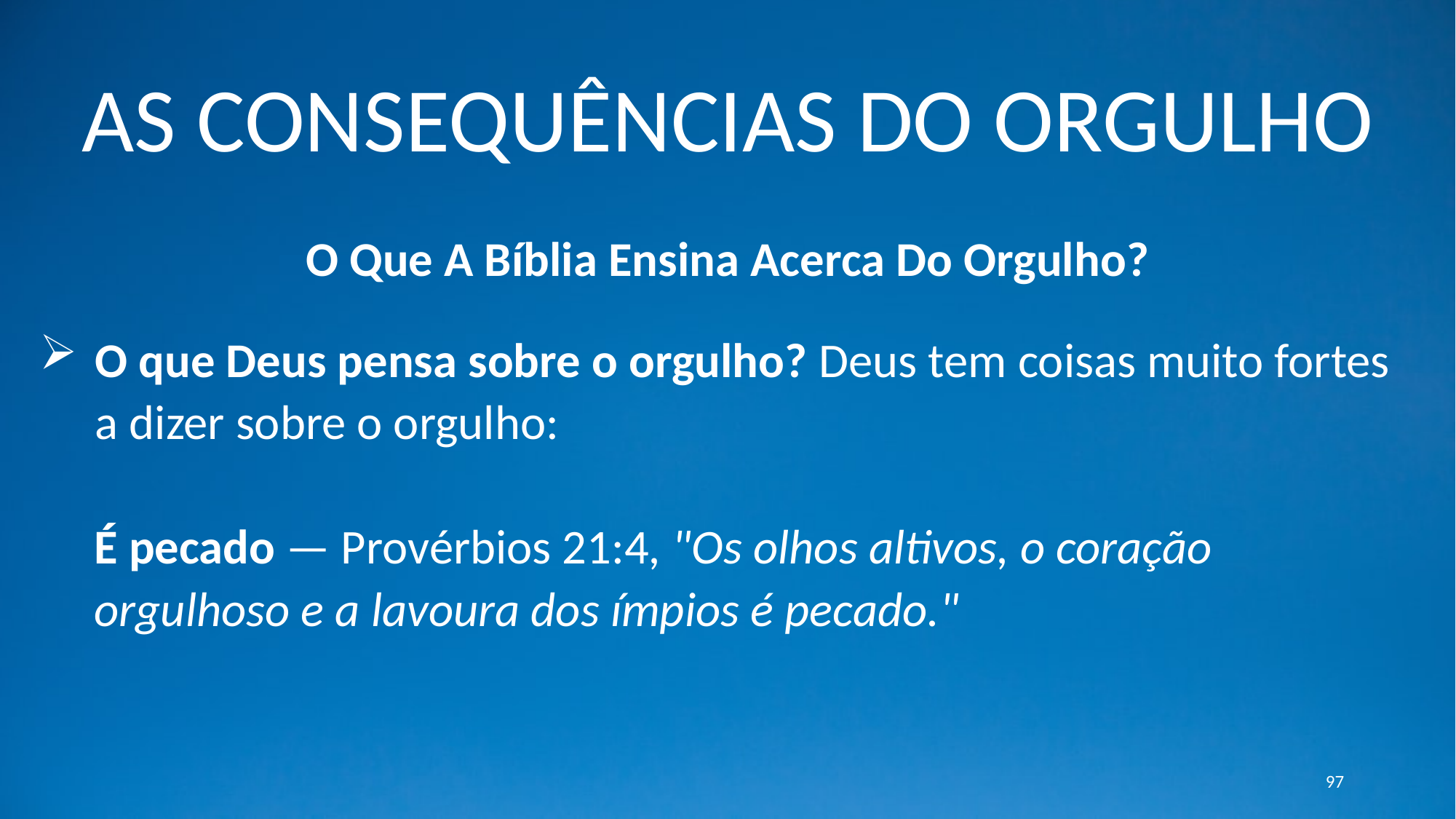

# AS CONSEQUÊNCIAS DO ORGULHO
O Que A Bíblia Ensina Acerca Do Orgulho?

O que Deus pensa sobre o orgulho? Deus tem coisas muito fortes a dizer sobre o orgulho:

É pecado — Provérbios 21:4, "Os olhos altivos, o coração orgulhoso e a lavoura dos ímpios é pecado."

97